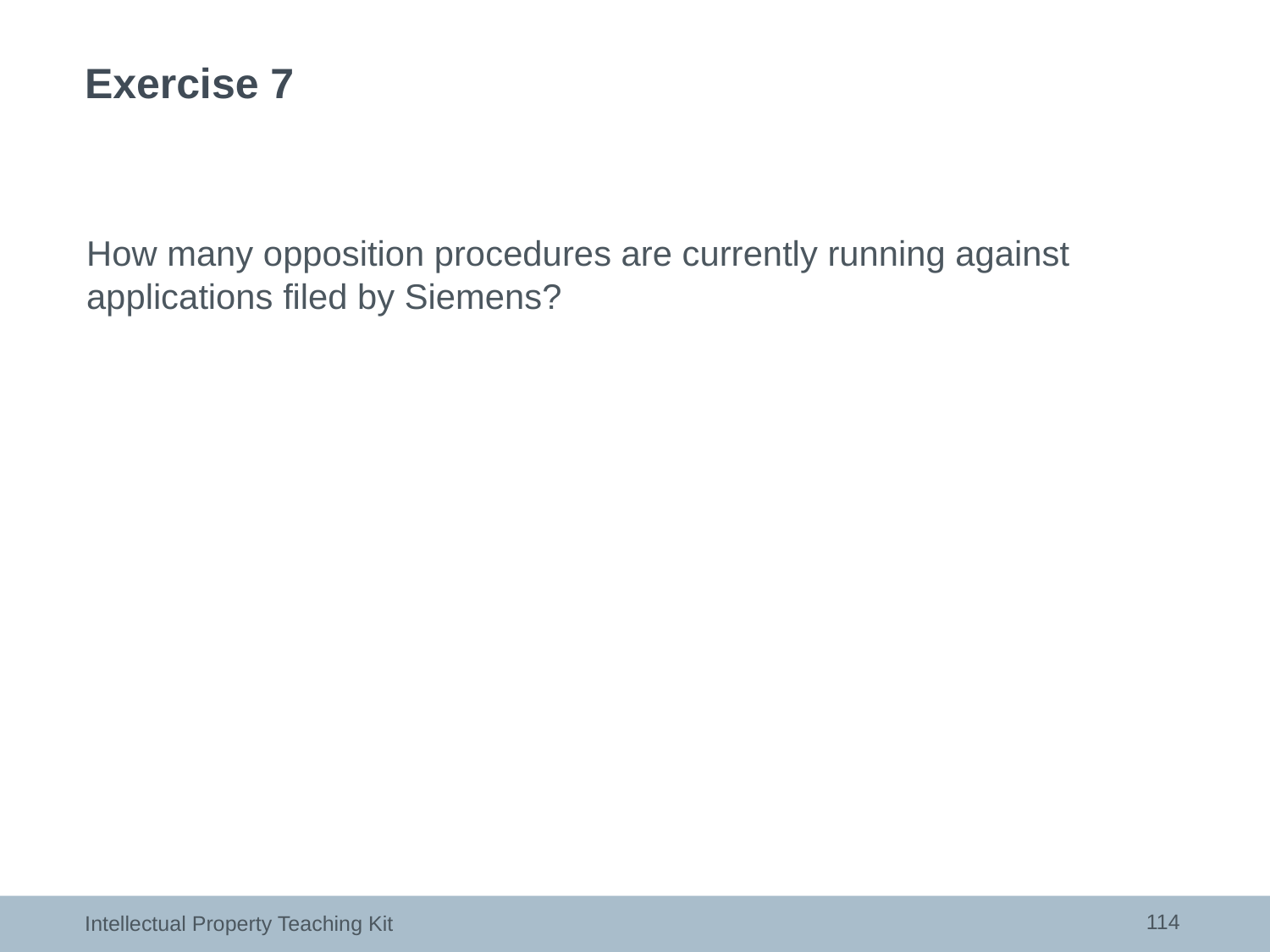

# Exercise 7
How many opposition procedures are currently running against
applications filed by Siemens?
114
Intellectual Property Teaching Kit